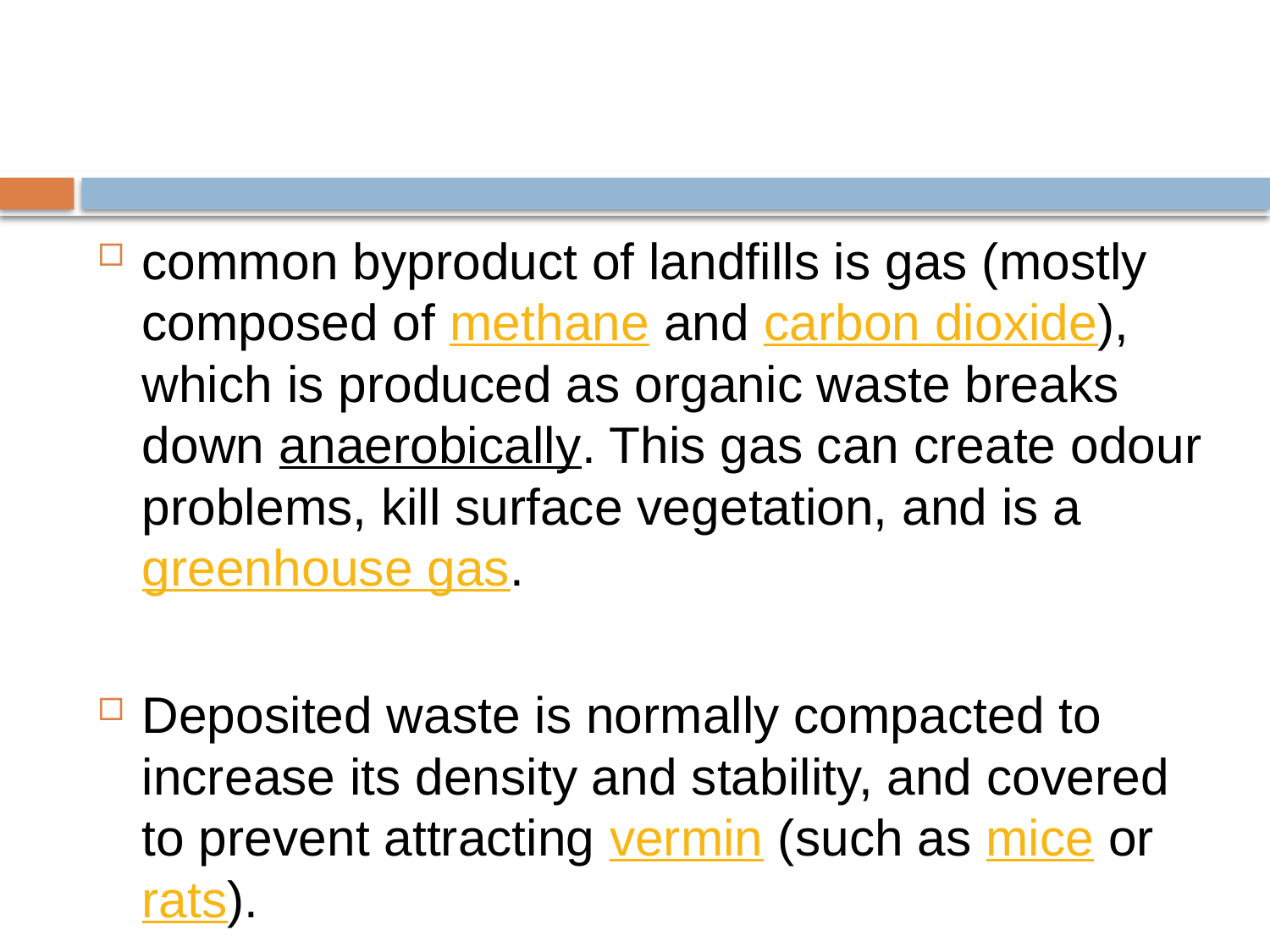

#
common byproduct of landfills is gas (mostly composed of methane and carbon dioxide), which is produced as organic waste breaks down anaerobically. This gas can create odour problems, kill surface vegetation, and is a greenhouse gas.

Deposited waste is normally compacted to increase its density and stability, and covered to prevent attracting vermin (such as mice or rats).